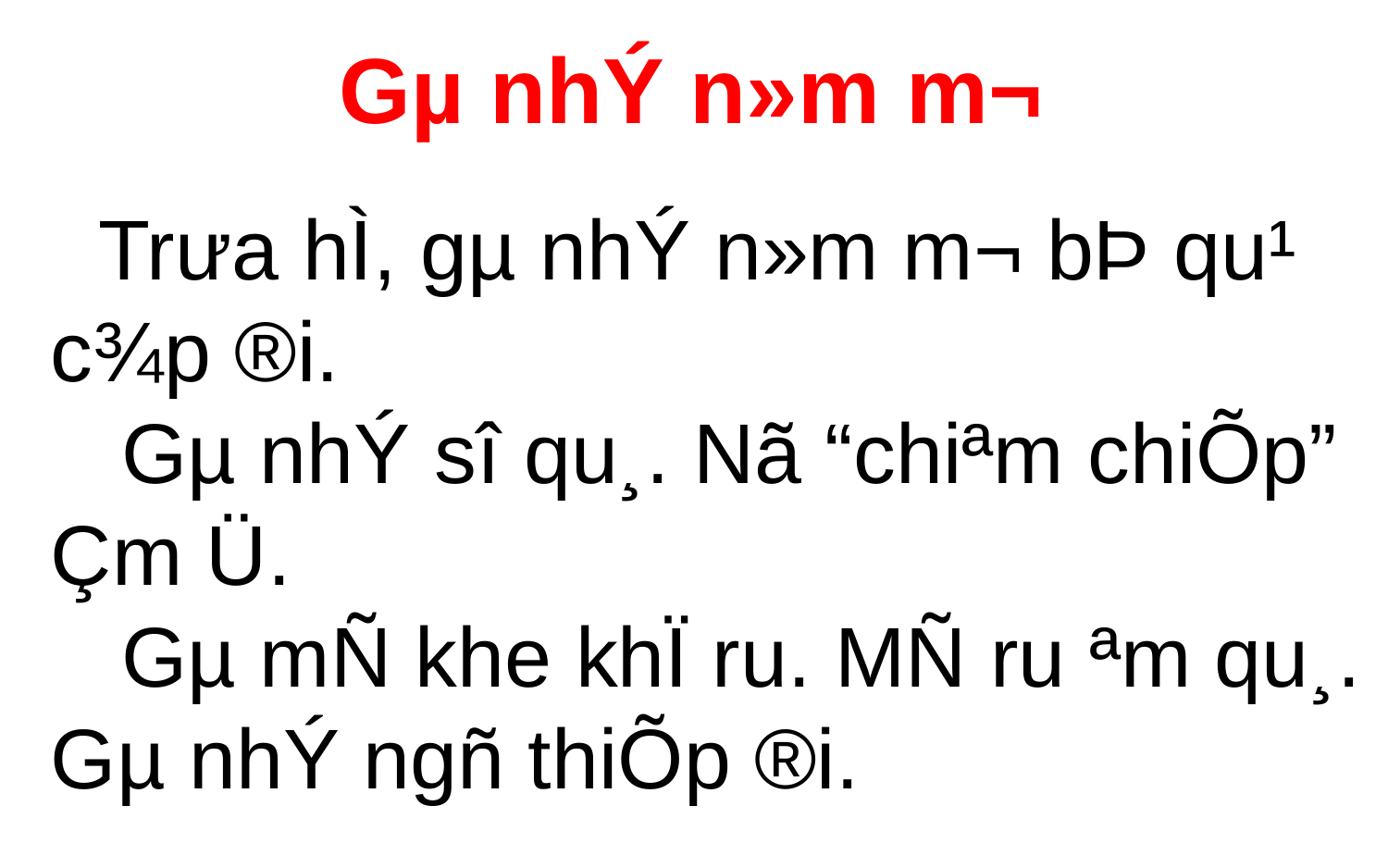

Gµ nhÝ n»m m¬
  Tr­ưa hÌ, gµ nhÝ n»m m¬ bÞ qu¹ c¾p ®i.
   Gµ nhÝ sî qu¸. Nã “chiªm chiÕp” Çm Ü.
   Gµ mÑ khe khÏ ru. MÑ ru ªm qu¸. Gµ nhÝ ngñ thiÕp ®i.